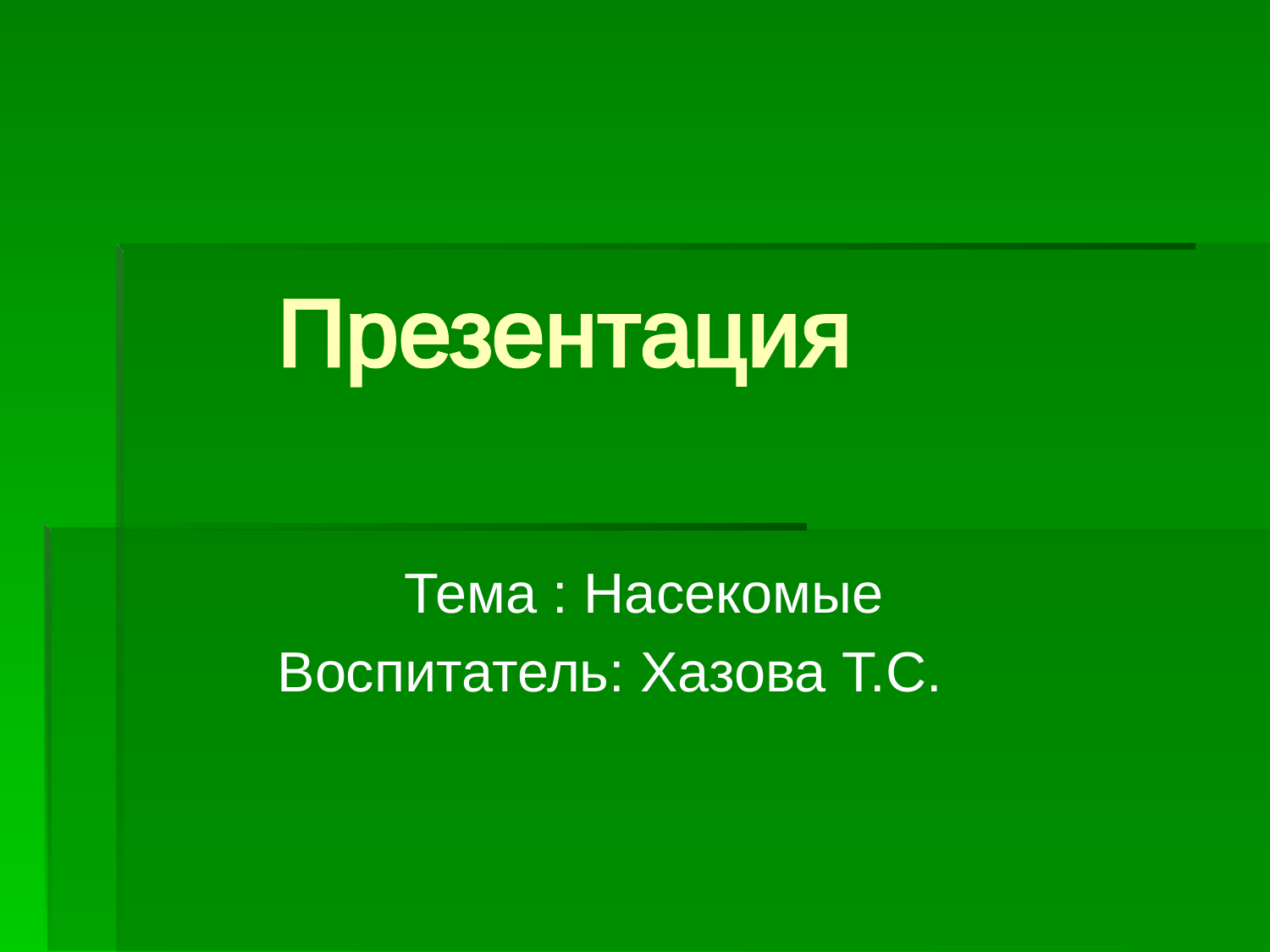

# Презентация
		Тема : Насекомые
	Воспитатель: Хазова Т.С.